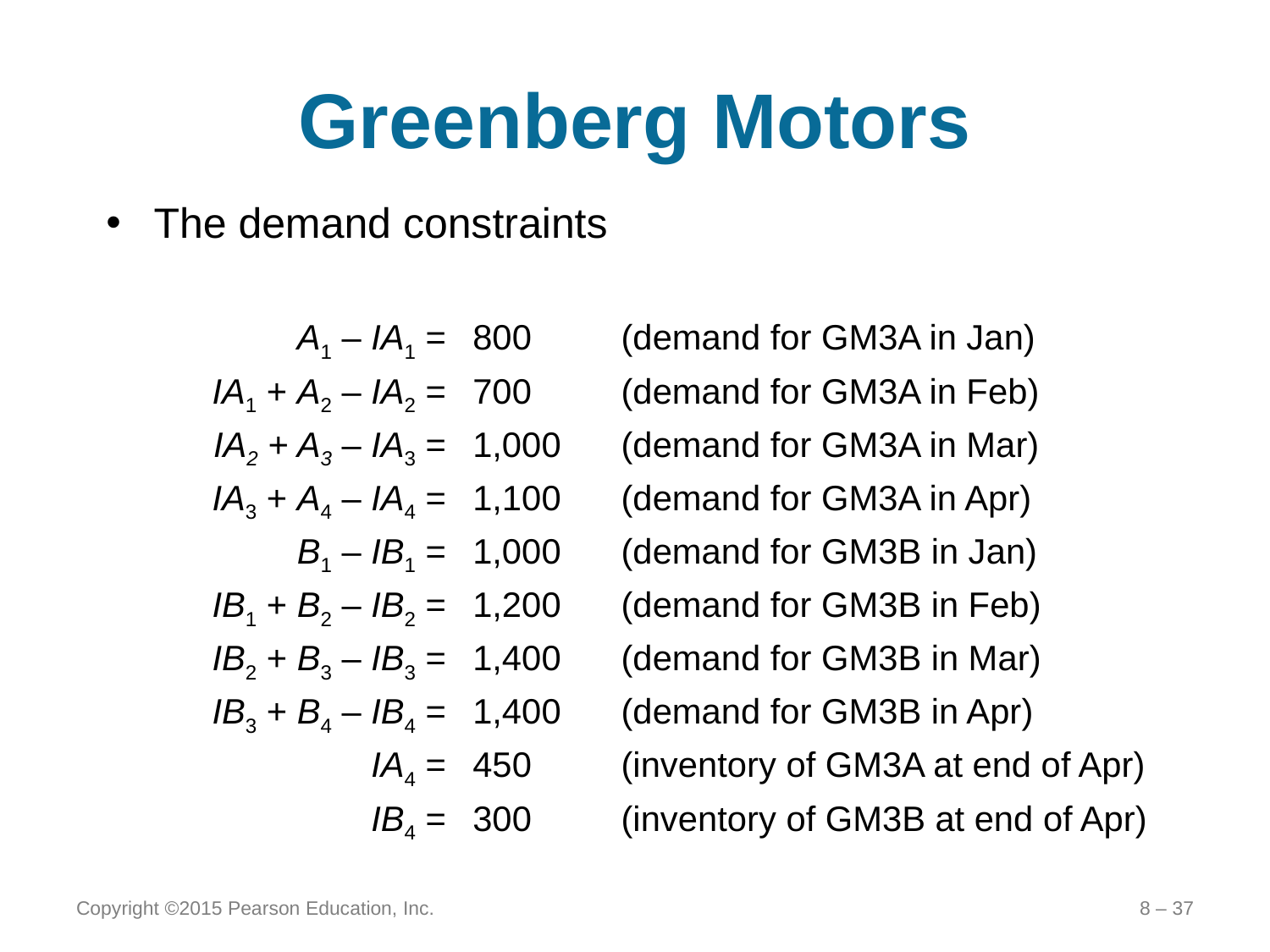

# Greenberg Motors
The demand constraints
	A1 – IA1 =	800	(demand for GM3A in Jan)
	IA1 + A2 – IA2 =	700	(demand for GM3A in Feb)
	IA2 + A3 – IA3 =	1,000	(demand for GM3A in Mar)
	IA3 + A4 – IA4 =	1,100	(demand for GM3A in Apr)
	B1 – IB1 =	1,000	(demand for GM3B in Jan)
	IB1 + B2 – IB2 =	1,200	(demand for GM3B in Feb)
	IB2 + B3 – IB3 =	1,400	(demand for GM3B in Mar)
	IB3 + B4 – IB4 =	1,400	(demand for GM3B in Apr)
	IA4 =	450	(inventory of GM3A at end of Apr)
	IB4 =	300	(inventory of GM3B at end of Apr)
Copyright ©2015 Pearson Education, Inc.
8 – 37